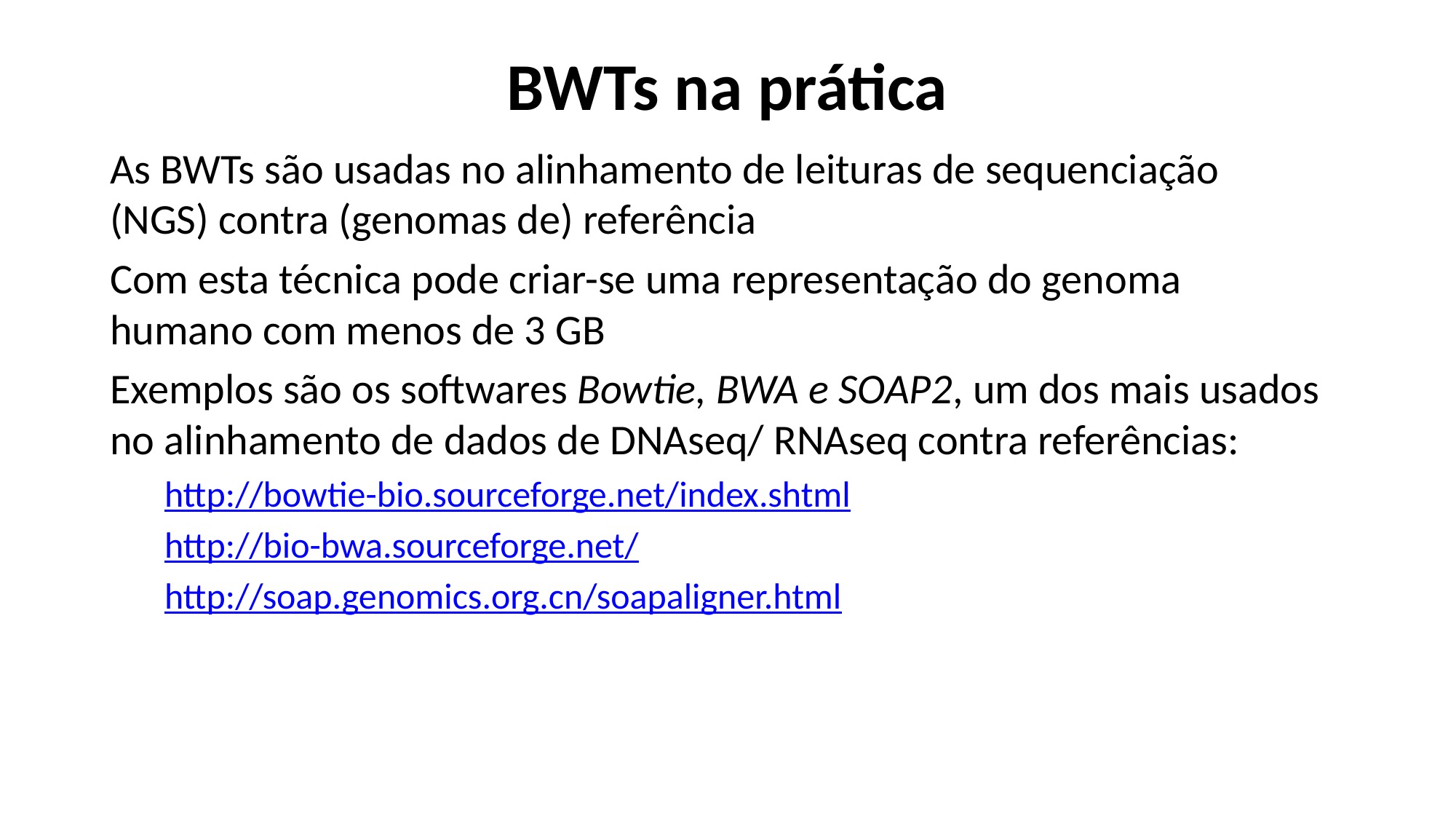

# BWTs na prática
As BWTs são usadas no alinhamento de leituras de sequenciação (NGS) contra (genomas de) referência
Com esta técnica pode criar-se uma representação do genoma humano com menos de 3 GB
Exemplos são os softwares Bowtie, BWA e SOAP2, um dos mais usados no alinhamento de dados de DNAseq/ RNAseq contra referências:
http://bowtie-bio.sourceforge.net/index.shtml
http://bio-bwa.sourceforge.net/
http://soap.genomics.org.cn/soapaligner.html